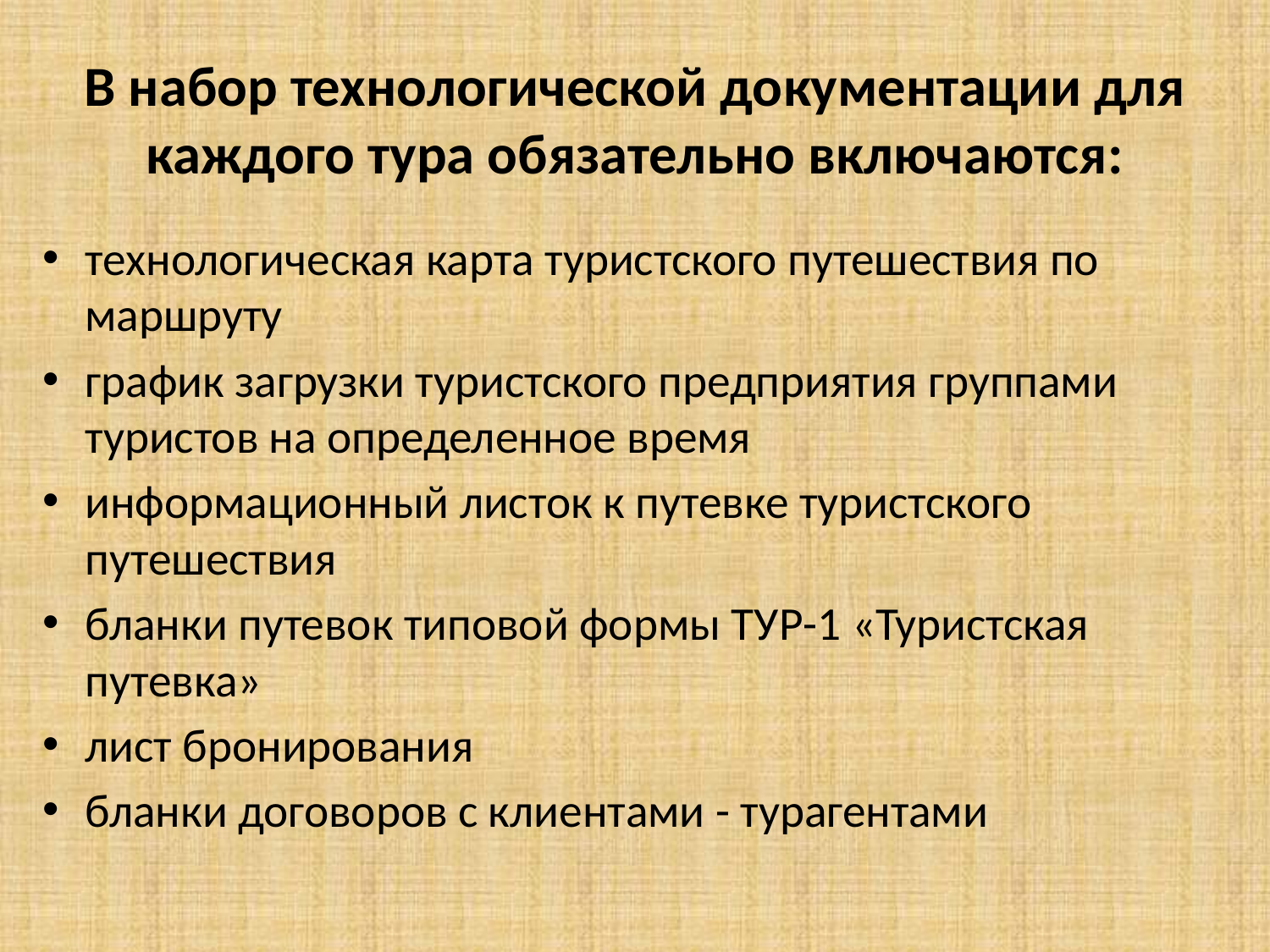

# В набор технологической документации для каждого тура обязательно включаются:
технологическая карта туристского путешествия по маршруту
график загрузки туристского предприятия группами туристов на определенное время
информационный листок к путевке туристского путешествия
бланки путевок типовой формы ТУР-1 «Туристская путевка»
лист бронирования
бланки договоров с клиентами - турагентами